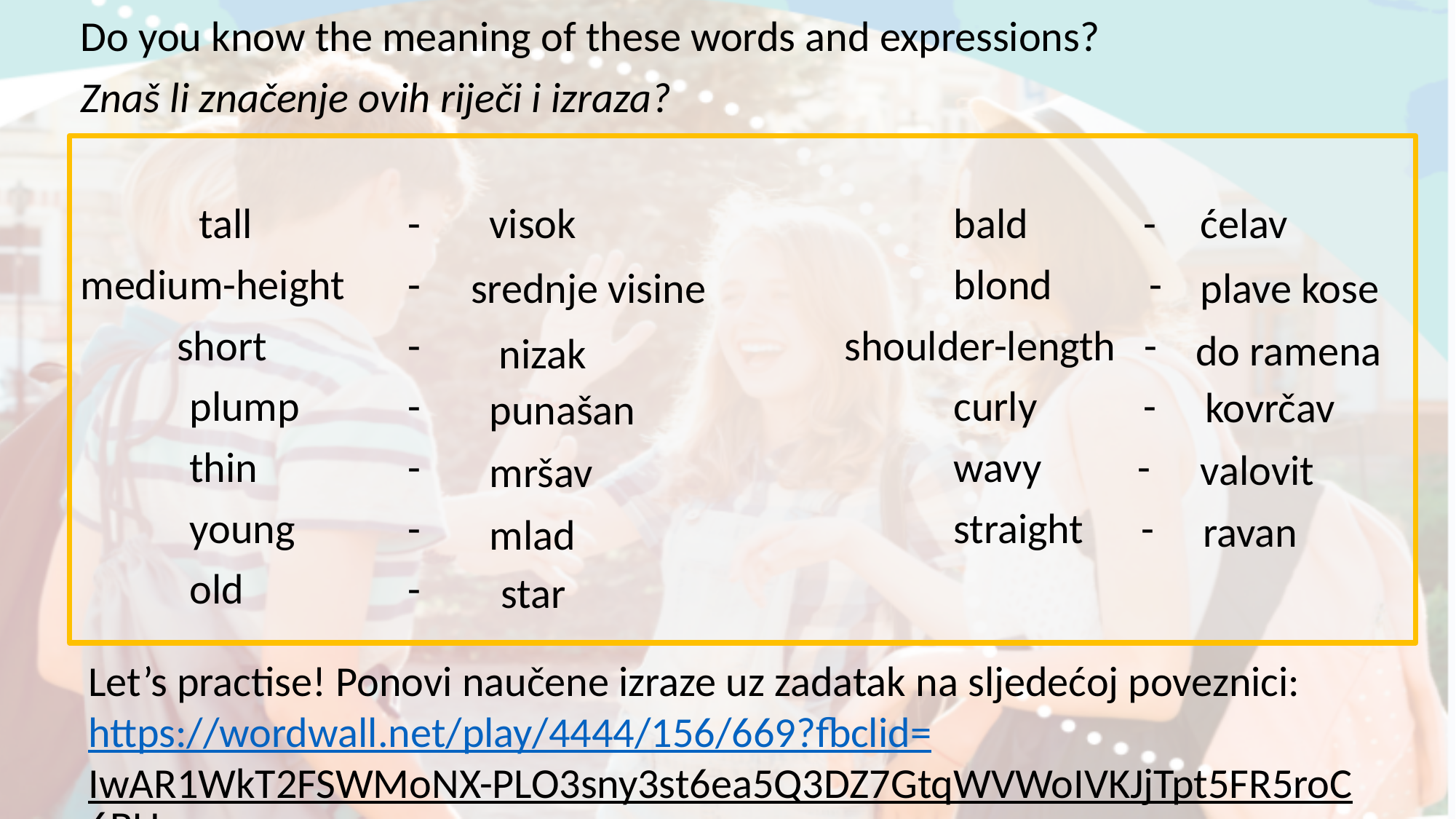

Do you know the meaning of these words and expressions?
Znaš li značenje ovih riječi i izraza?

	 tall 		-       					bald            -
medium-height	-       					blond	         -
          short  		-       				shoulder-length   -
	plump 	-       					curly           -
	thin 		-       					wavy          -
	young 	-       					straight      -
	old                 -

visok
ćelav
plave kose
srednje visine
do ramena
nizak
kovrčav
punašan
valovit
mršav
ravan
mlad
star
Let’s practise! Ponovi naučene izraze uz zadatak na sljedećoj poveznici: https://wordwall.net/play/4444/156/669?fbclid=IwAR1WkT2FSWMoNX-PLO3sny3st6ea5Q3DZ7GtqWVWoIVKJjTpt5FR5roC6BU